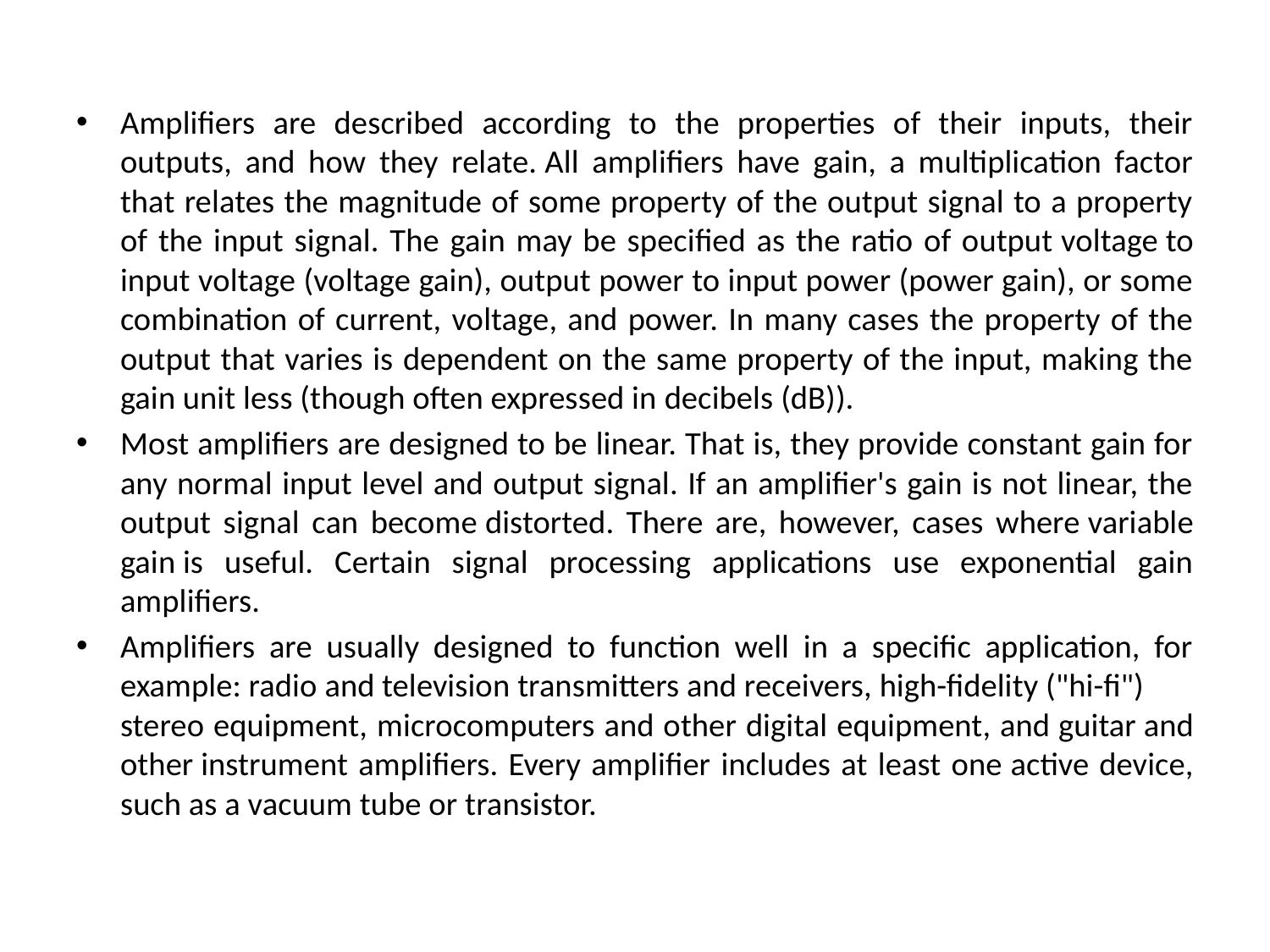

Amplifiers are described according to the properties of their inputs, their outputs, and how they relate. All amplifiers have gain, a multiplication factor that relates the magnitude of some property of the output signal to a property of the input signal. The gain may be specified as the ratio of output voltage to input voltage (voltage gain), output power to input power (power gain), or some combination of current, voltage, and power. In many cases the property of the output that varies is dependent on the same property of the input, making the gain unit less (though often expressed in decibels (dB)).
Most amplifiers are designed to be linear. That is, they provide constant gain for any normal input level and output signal. If an amplifier's gain is not linear, the output signal can become distorted. There are, however, cases where variable gain is useful. Certain signal processing applications use exponential gain amplifiers.
Amplifiers are usually designed to function well in a specific application, for example: radio and television transmitters and receivers, high-fidelity ("hi-fi") stereo equipment, microcomputers and other digital equipment, and guitar and other instrument amplifiers. Every amplifier includes at least one active device, such as a vacuum tube or transistor.